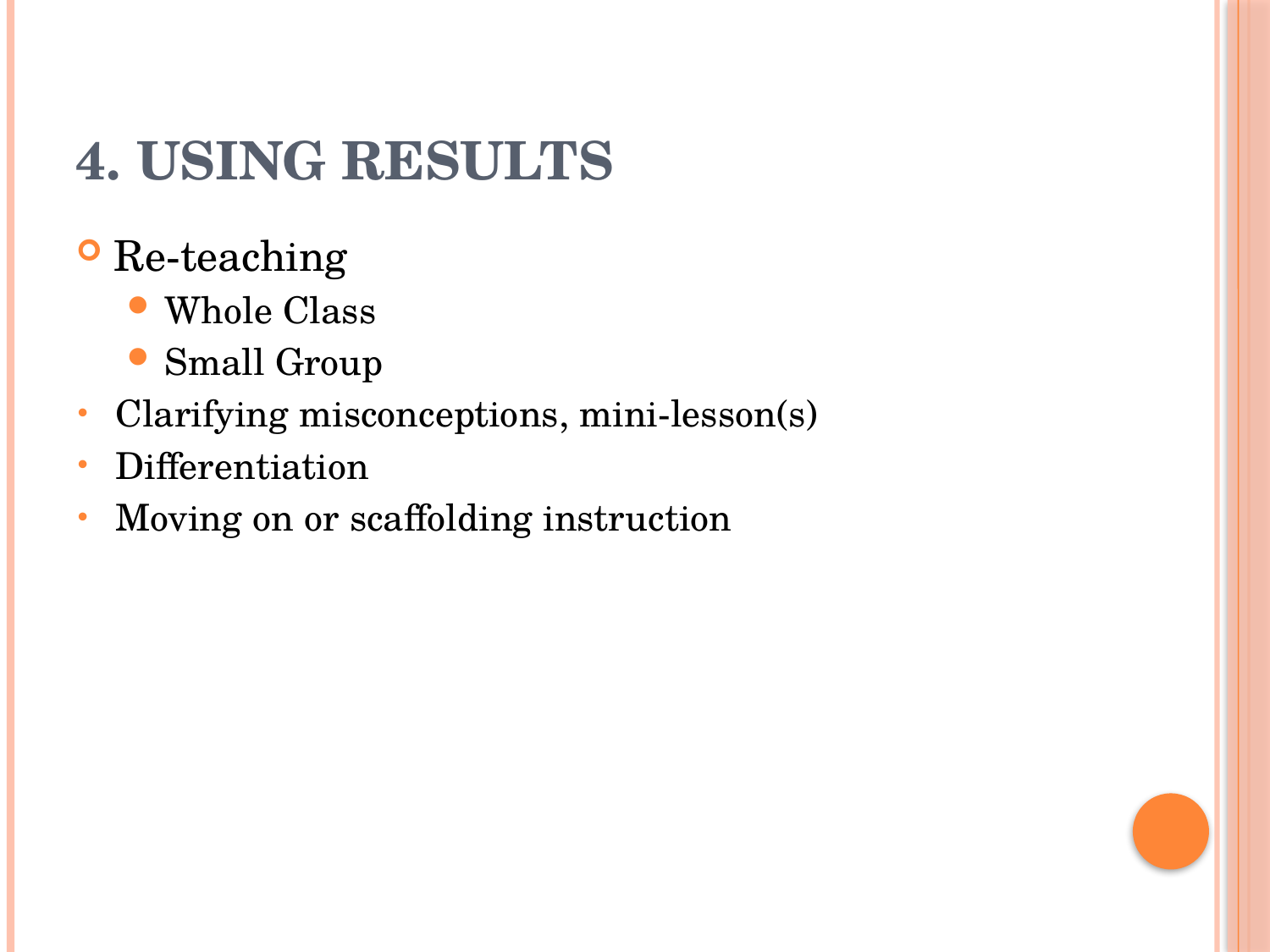

# 4. Using Results
Re-teaching
Whole Class
Small Group
Clarifying misconceptions, mini-lesson(s)
Differentiation
Moving on or scaffolding instruction